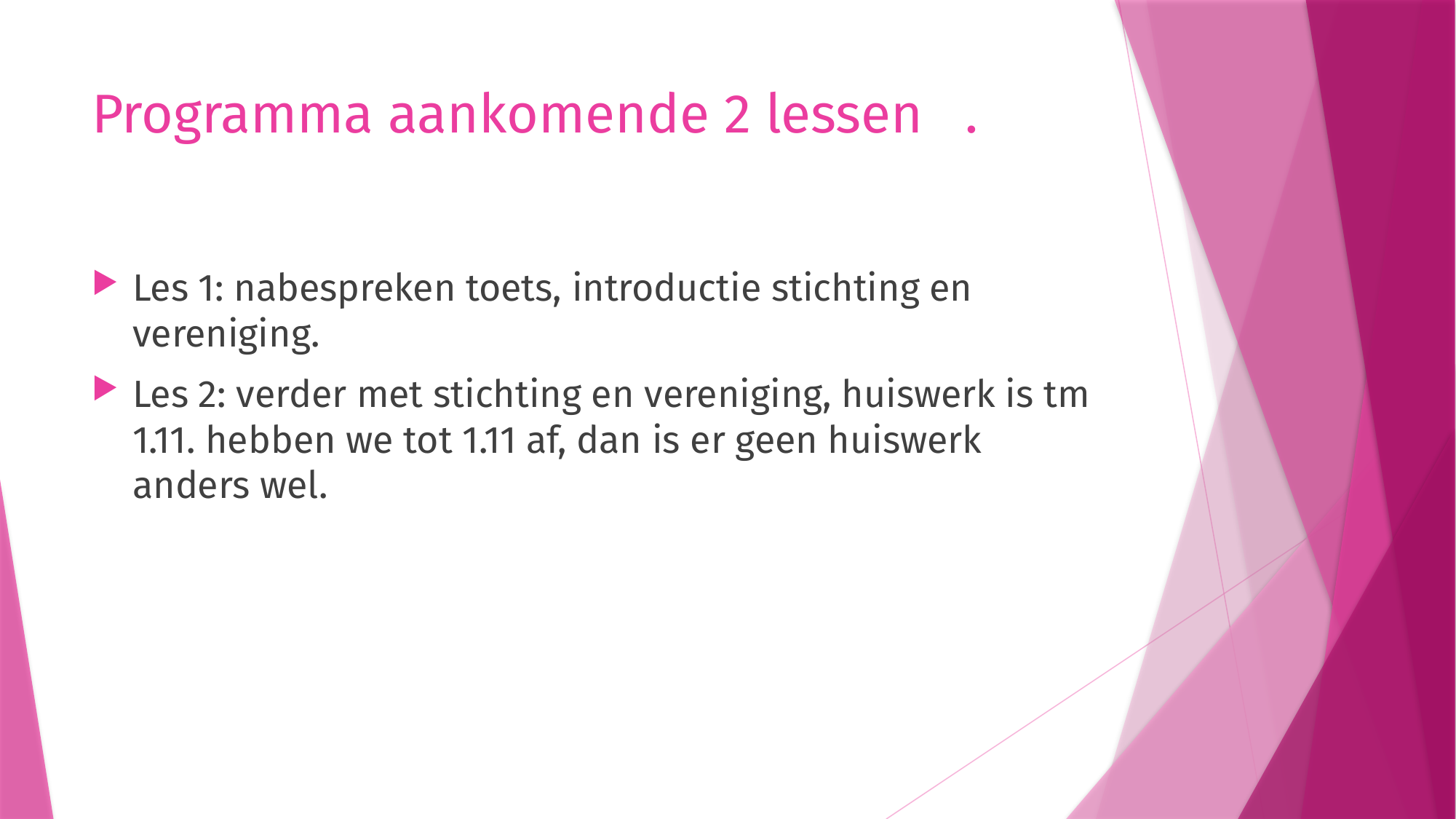

# Programma aankomende 2 lessen	.
Les 1: nabespreken toets, introductie stichting en vereniging.
Les 2: verder met stichting en vereniging, huiswerk is tm 1.11. hebben we tot 1.11 af, dan is er geen huiswerk anders wel.